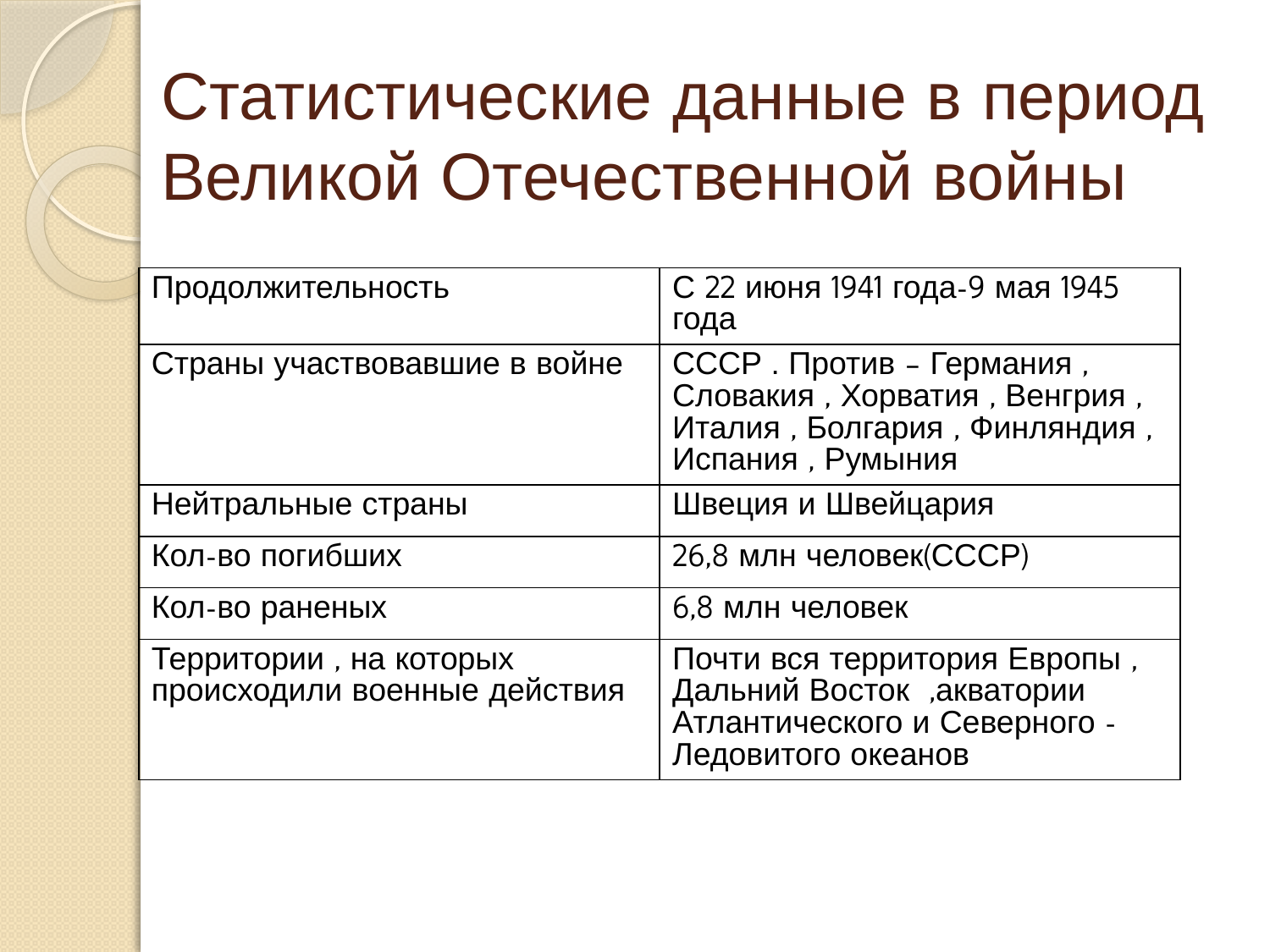

# Статистические данные в период Великой Отечественной войны
| Продолжительность | С 22 июня 1941 года-9 мая 1945 года |
| --- | --- |
| Страны участвовавшие в войне | СССР . Против – Германия , Словакия , Хорватия , Венгрия , Италия , Болгария , Финляндия , Испания , Румыния |
| Нейтральные страны | Швеция и Швейцария |
| Кол-во погибших | 26,8 млн человек(СССР) |
| Кол-во раненых | 6,8 млн человек |
| Территории , на которых происходили военные действия | Почти вся территория Европы , Дальний Восток ,акватории Атлантического и Северного - Ледовитого океанов |